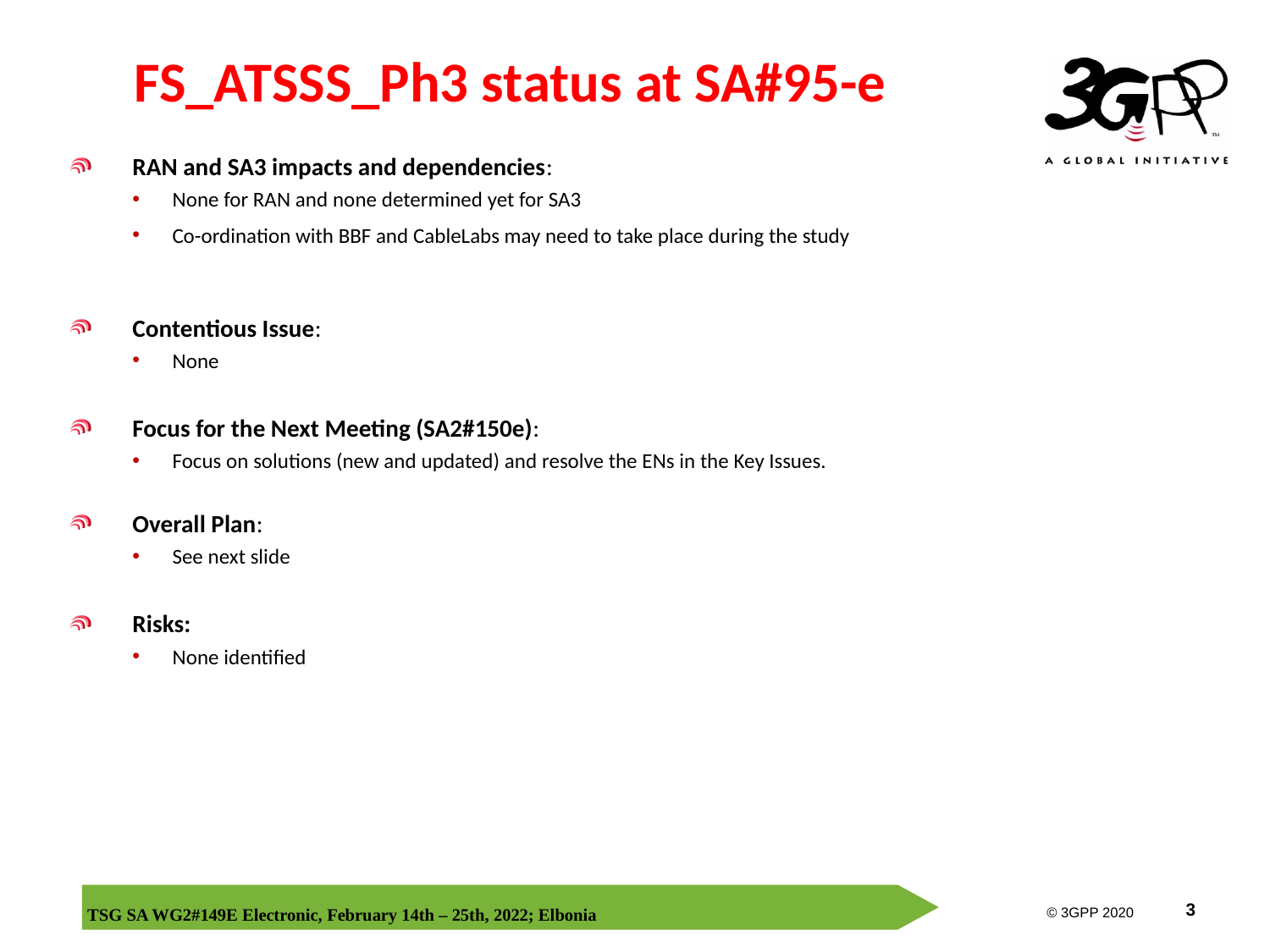

# FS_ATSSS_Ph3 status at SA#95-e
RAN and SA3 impacts and dependencies:
None for RAN and none determined yet for SA3
Co-ordination with BBF and CableLabs may need to take place during the study

Contentious Issue:
None

Focus for the Next Meeting (SA2#150e):
Focus on solutions (new and updated) and resolve the ENs in the Key Issues.

Overall Plan:
See next slide

Risks:
None identified